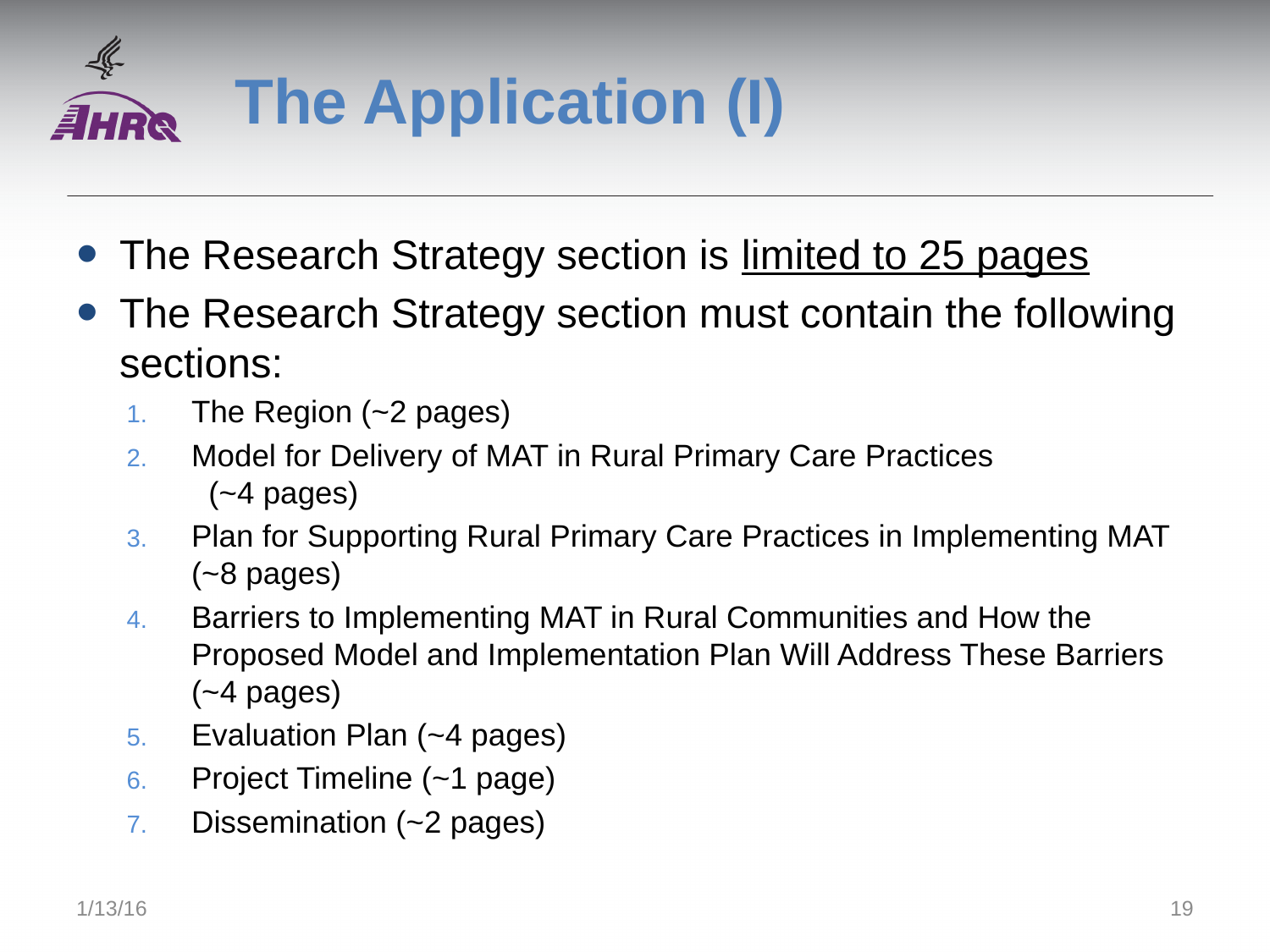

# The Application (I)
The Research Strategy section is limited to 25 pages
The Research Strategy section must contain the following sections:
The Region (~2 pages)
Model for Delivery of MAT in Rural Primary Care Practices                         (~4 pages)
Plan for Supporting Rural Primary Care Practices in Implementing MAT (~8 pages)
Barriers to Implementing MAT in Rural Communities and How the Proposed Model and Implementation Plan Will Address These Barriers (~4 pages)
Evaluation Plan (~4 pages)
Project Timeline (~1 page)
Dissemination (~2 pages)
1/13/16
19